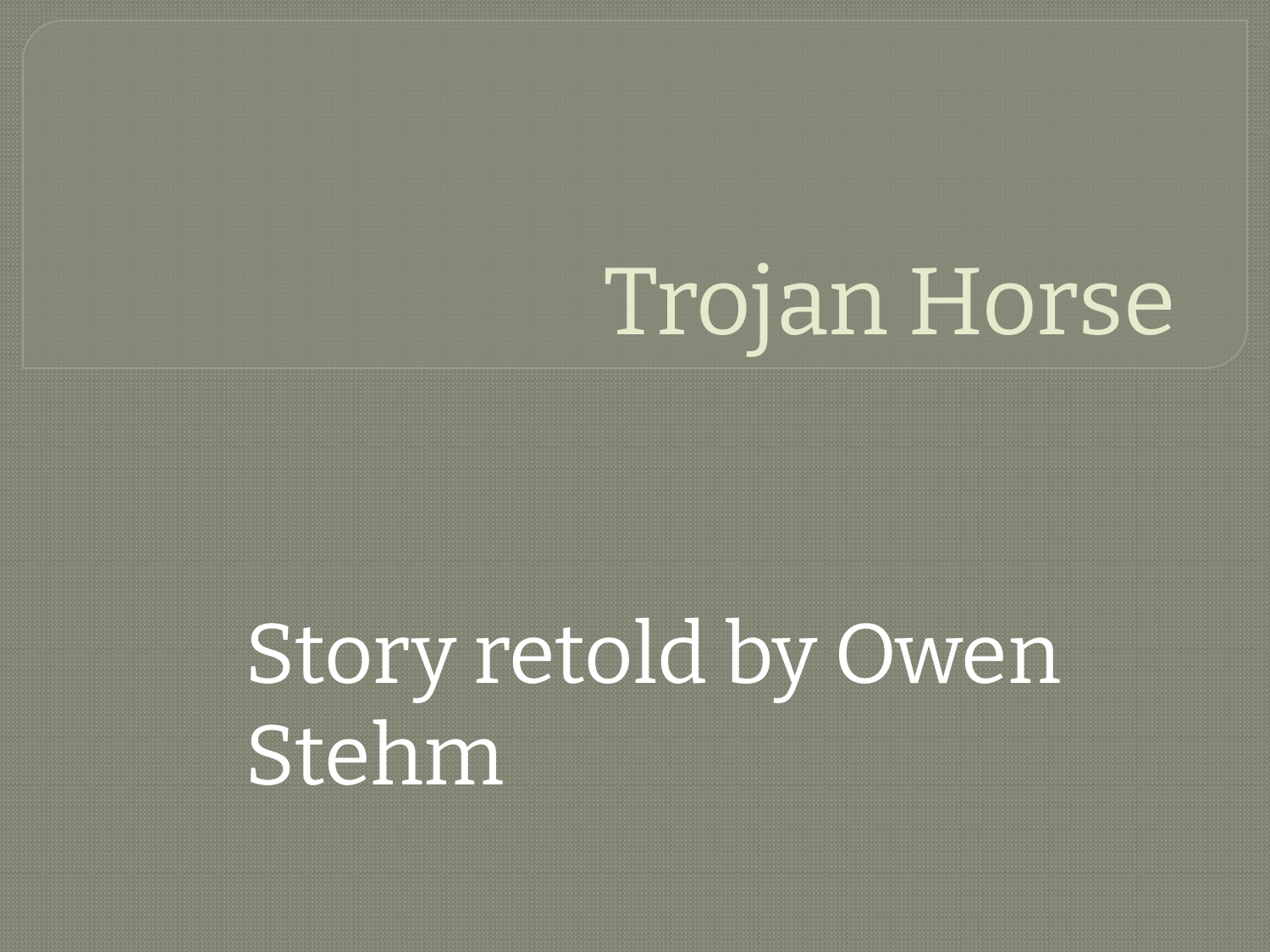

# Trojan Horse
Story retold by Owen Stehm